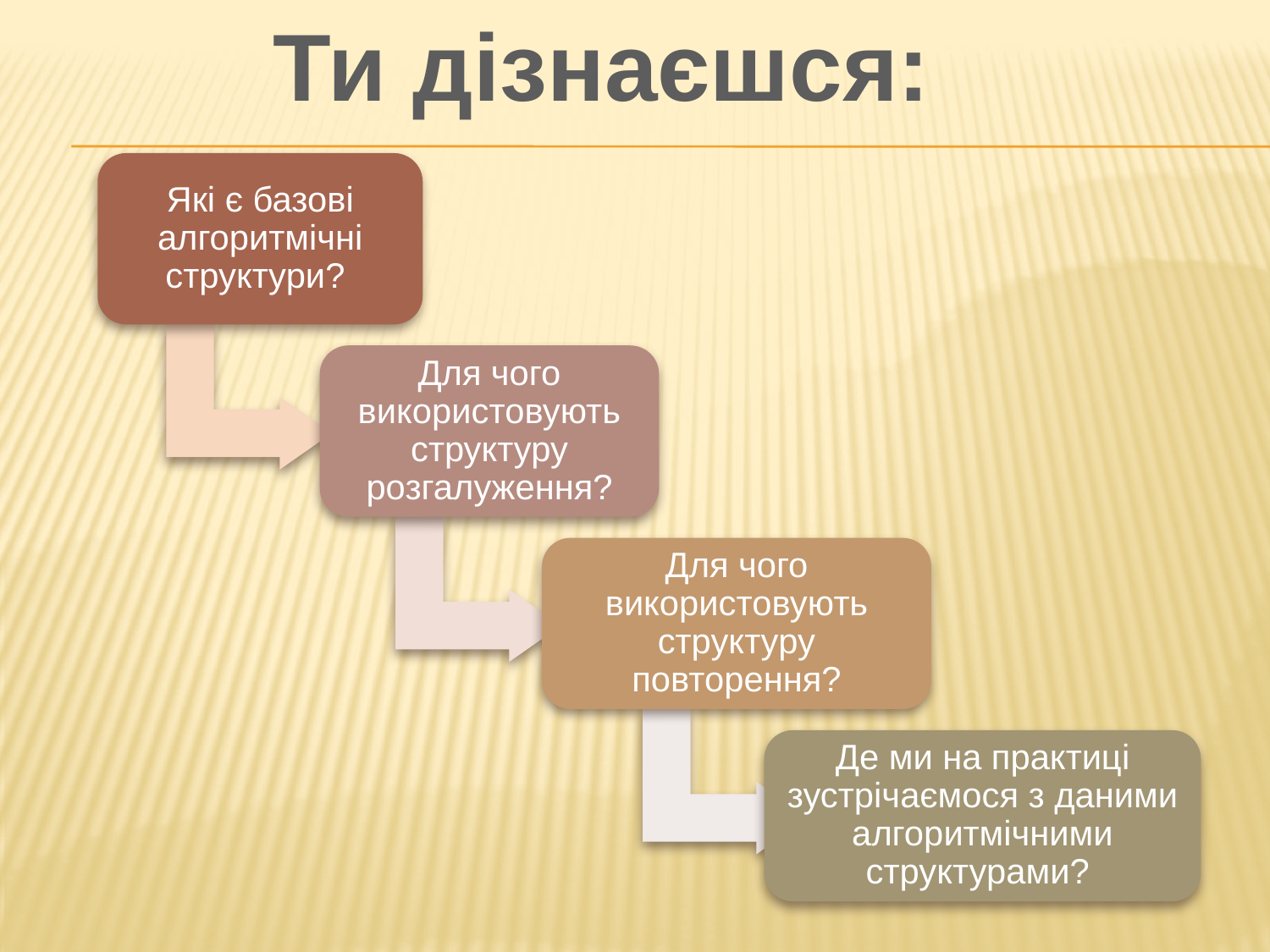

Ти дізнаєшся:
Які є базові алгоритмічні структури?
Для чого використовують структуру розгалуження?
Для чого використовують структуру повторення?
Де ми на практиці зустрічаємося з даними алгоритмічними структурами?